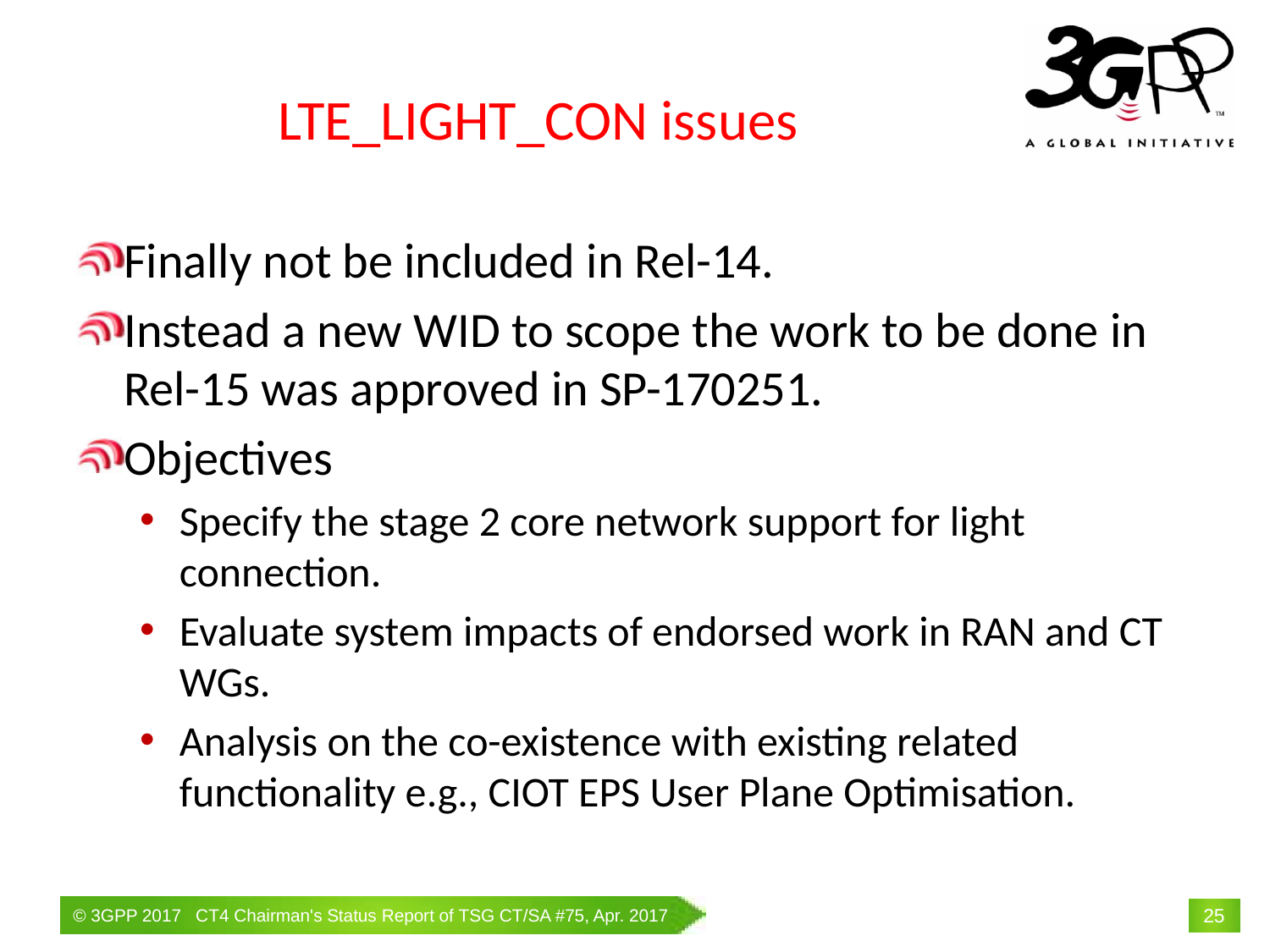

# LTE_LIGHT_CON issues
Finally not be included in Rel-14.
Instead a new WID to scope the work to be done in Rel-15 was approved in SP-170251.
Objectives
Specify the stage 2 core network support for light connection.
Evaluate system impacts of endorsed work in RAN and CT WGs.
Analysis on the co-existence with existing related functionality e.g., CIOT EPS User Plane Optimisation.